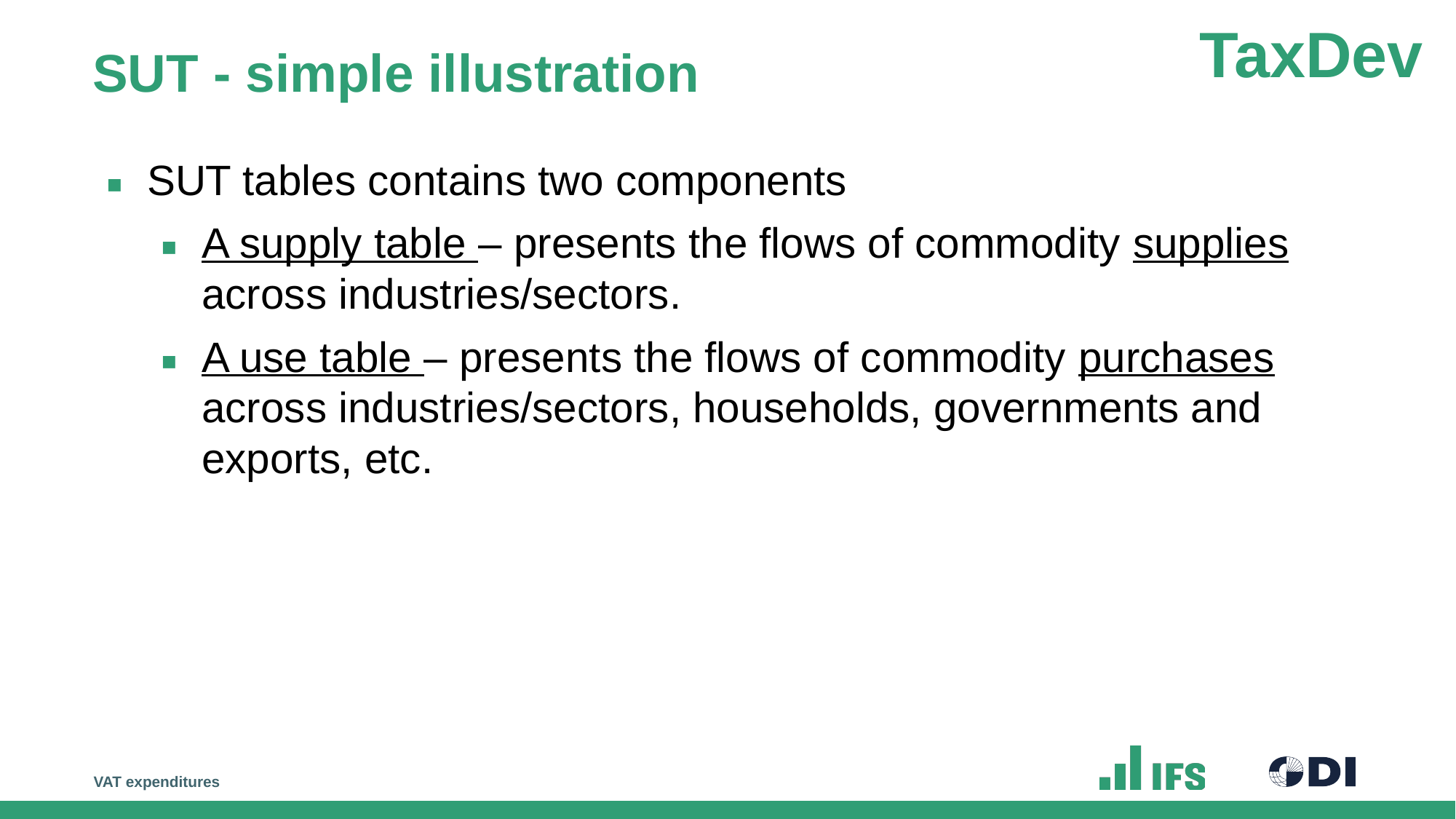

# SUT - simple illustration
SUT tables contains two components
A supply table – presents the flows of commodity supplies across industries/sectors.
A use table – presents the flows of commodity purchases across industries/sectors, households, governments and exports, etc.
VAT expenditures